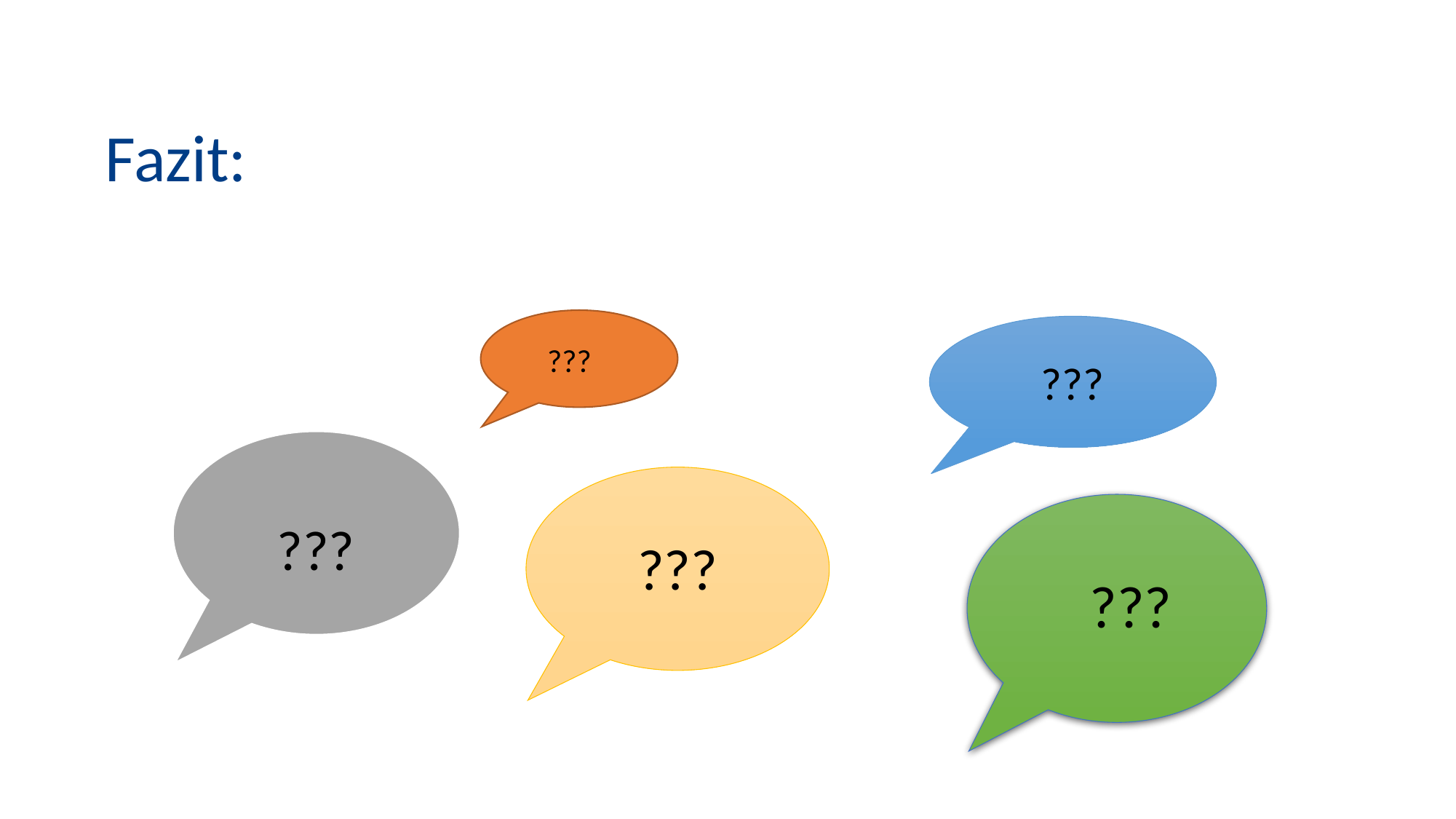

# Fazit:

???
???

???
???
???